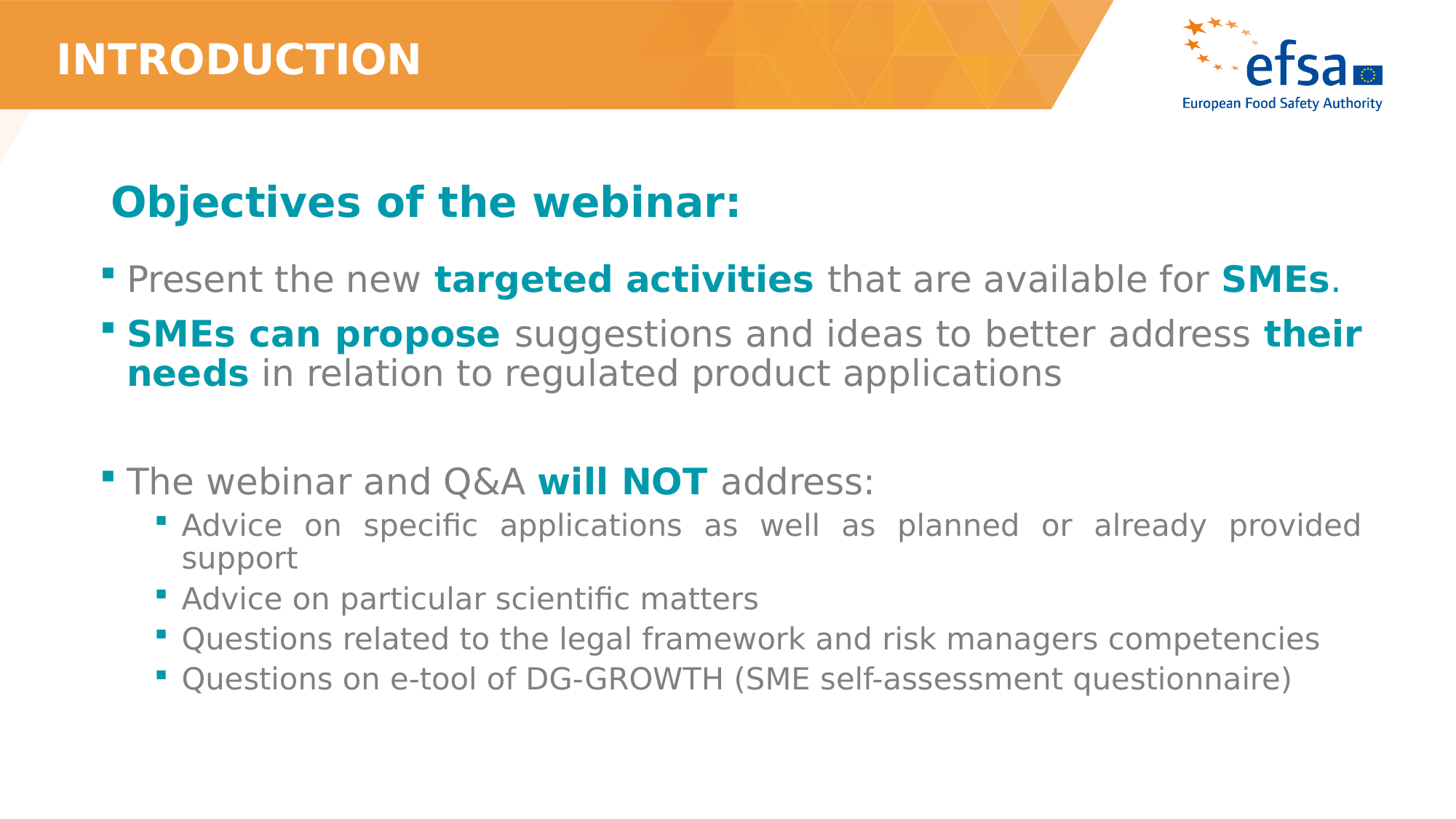

# INTRODUCTION
Objectives of the webinar:
Present the new targeted activities that are available for SMEs.
SMEs can propose suggestions and ideas to better address their needs in relation to regulated product applications

The webinar and Q&A will NOT address:
Advice on specific applications as well as planned or already provided support
Advice on particular scientific matters
Questions related to the legal framework and risk managers competencies
Questions on e-tool of DG-GROWTH (SME self-assessment questionnaire)